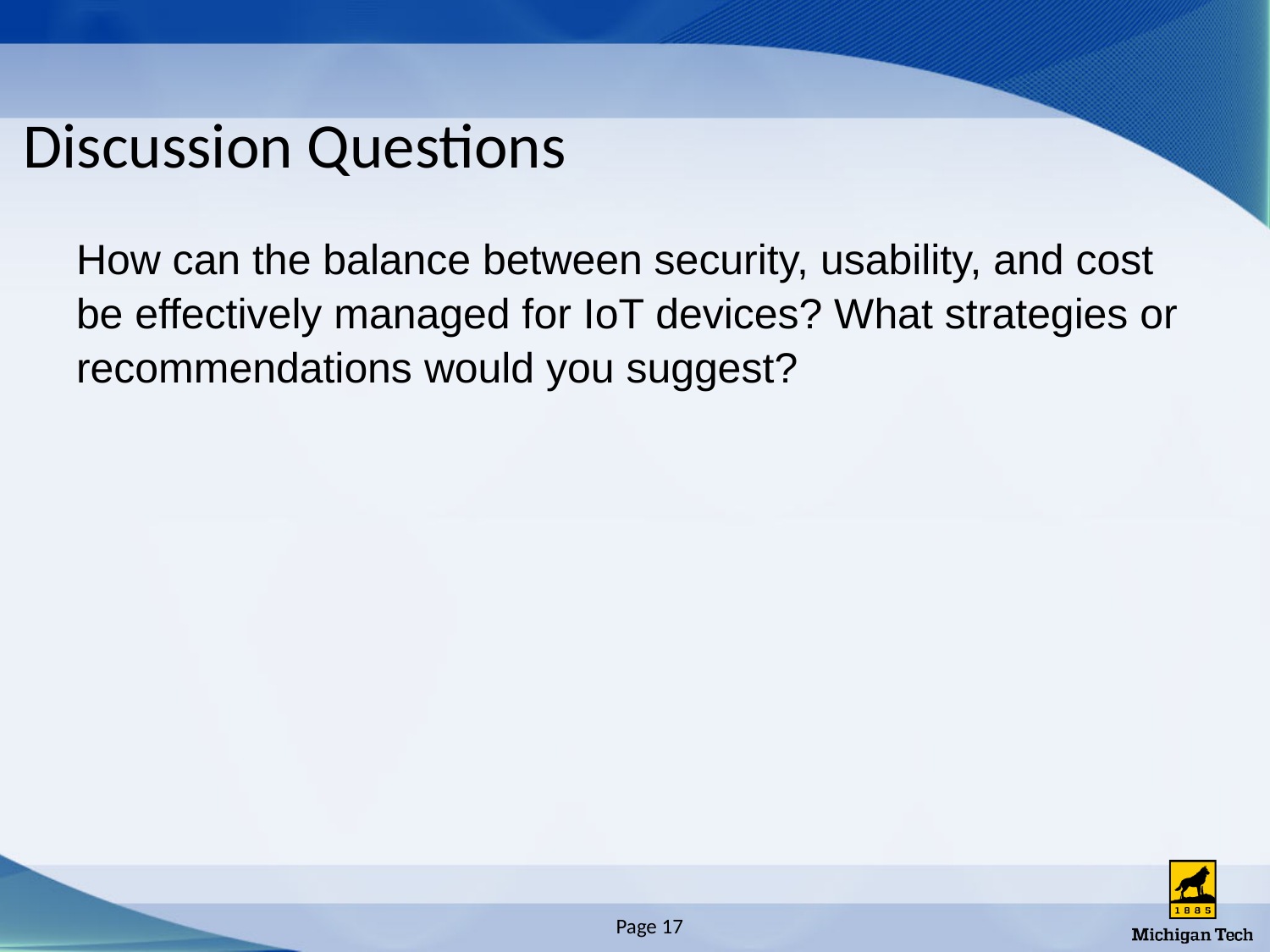

# Discussion Questions
How can the balance between security, usability, and cost be effectively managed for IoT devices? What strategies or recommendations would you suggest?